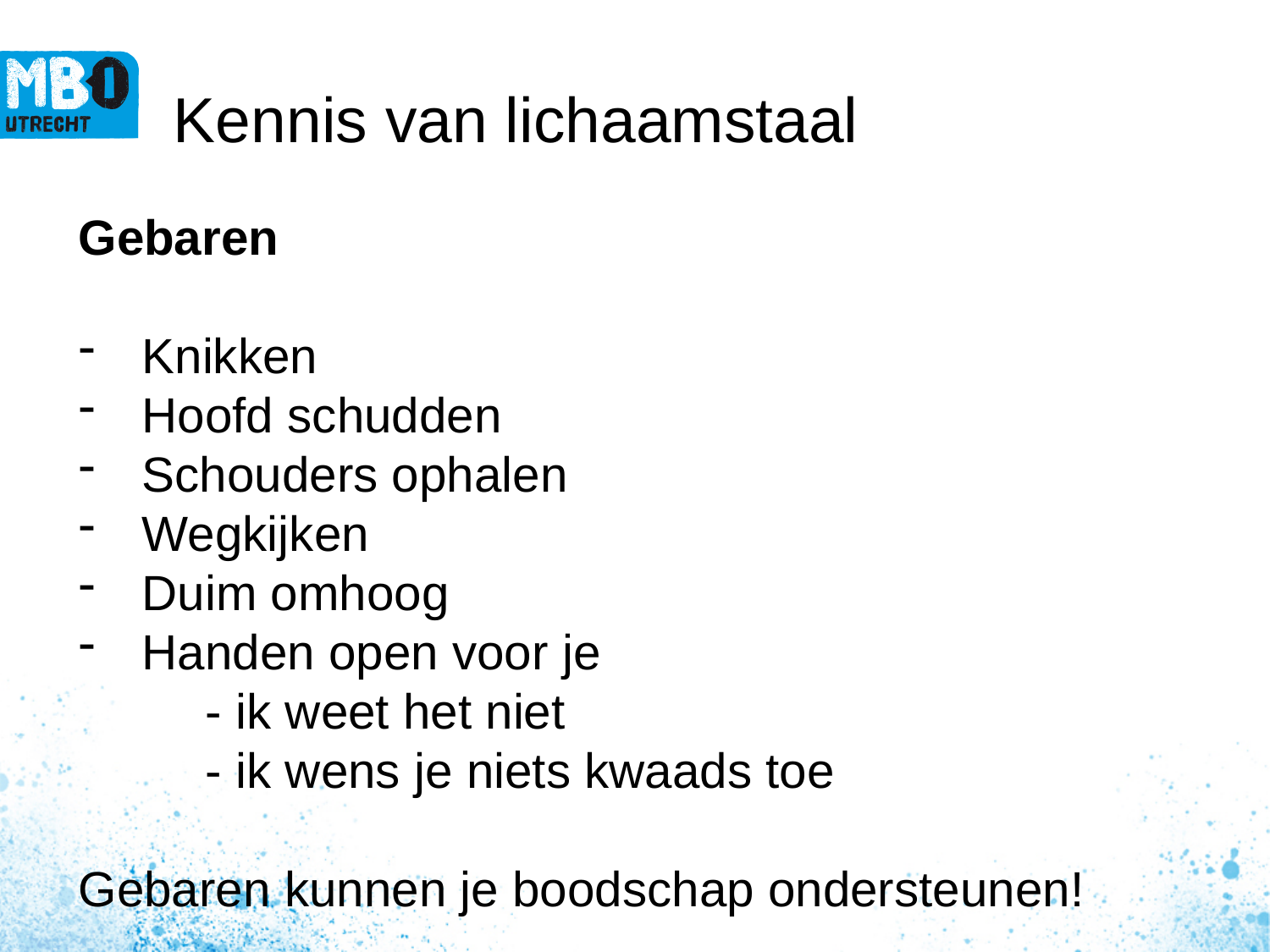

# Kennis van lichaamstaal
Gebaren

Knikken
Hoofd schudden
Schouders ophalen
Wegkijken
Duim omhoog
Handen open voor je
	- ik weet het niet
	- ik wens je niets kwaads toe

Gebaren kunnen je boodschap ondersteunen!